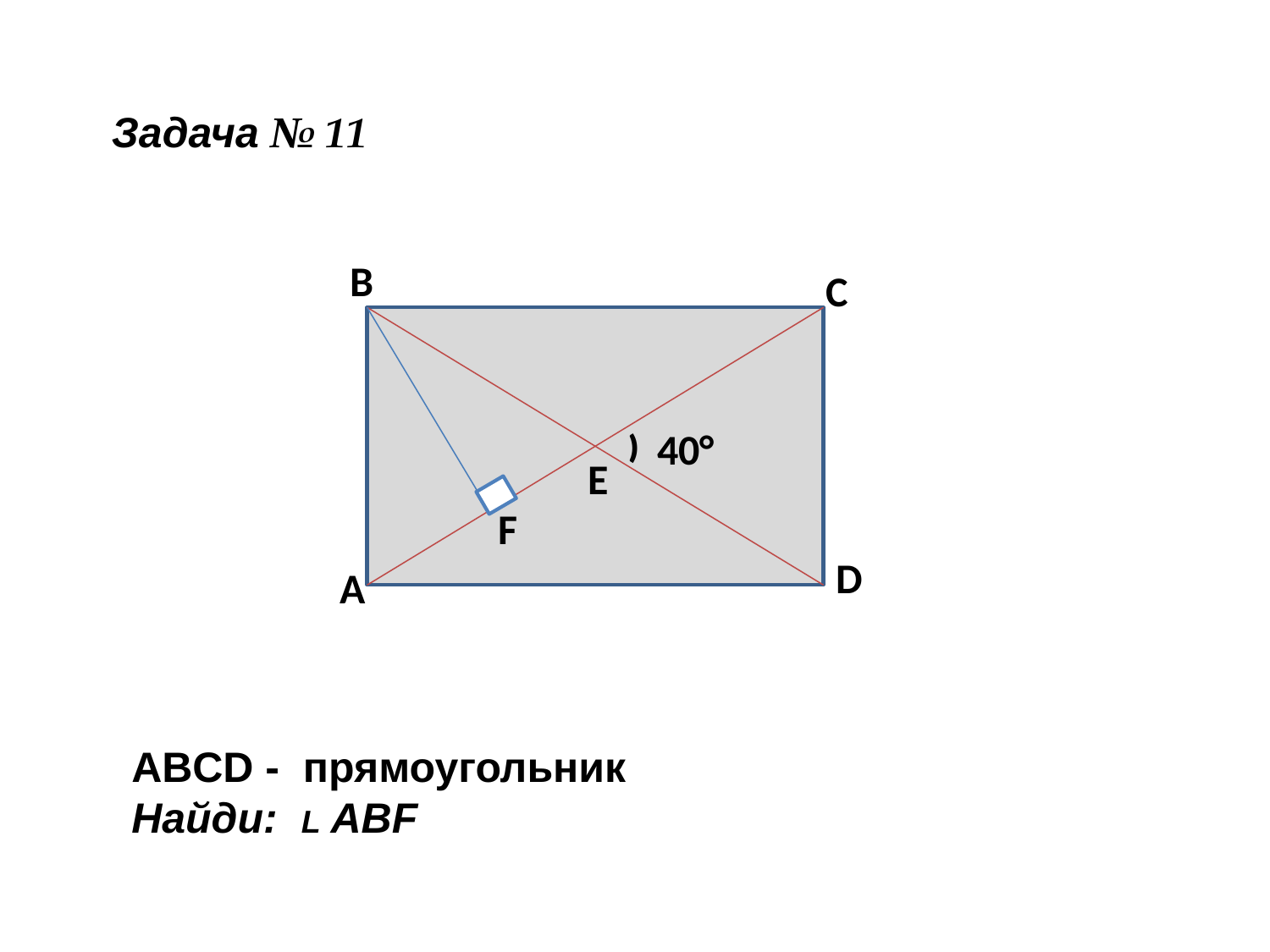

Задача № 11
B
C

⁾
40°
E

F
D
A
ABCD -  прямоугольник
Найди:  L ABF